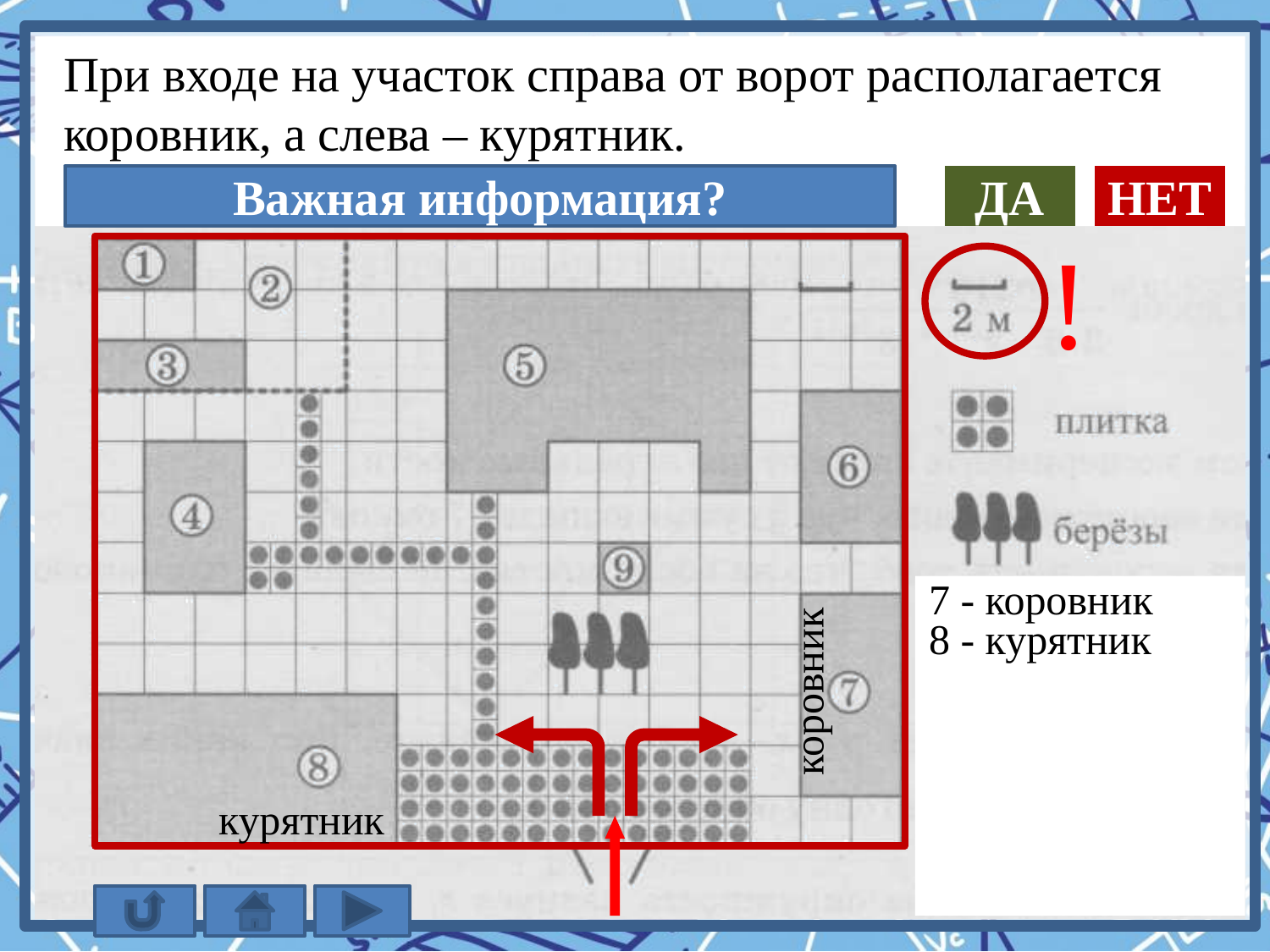

При входе на участок справа от ворот располагается
коровник, а слева – курятник.
Важная информация?
ДА
НЕТ
!

7 - коровник
коровник
8 - курятник

курятник